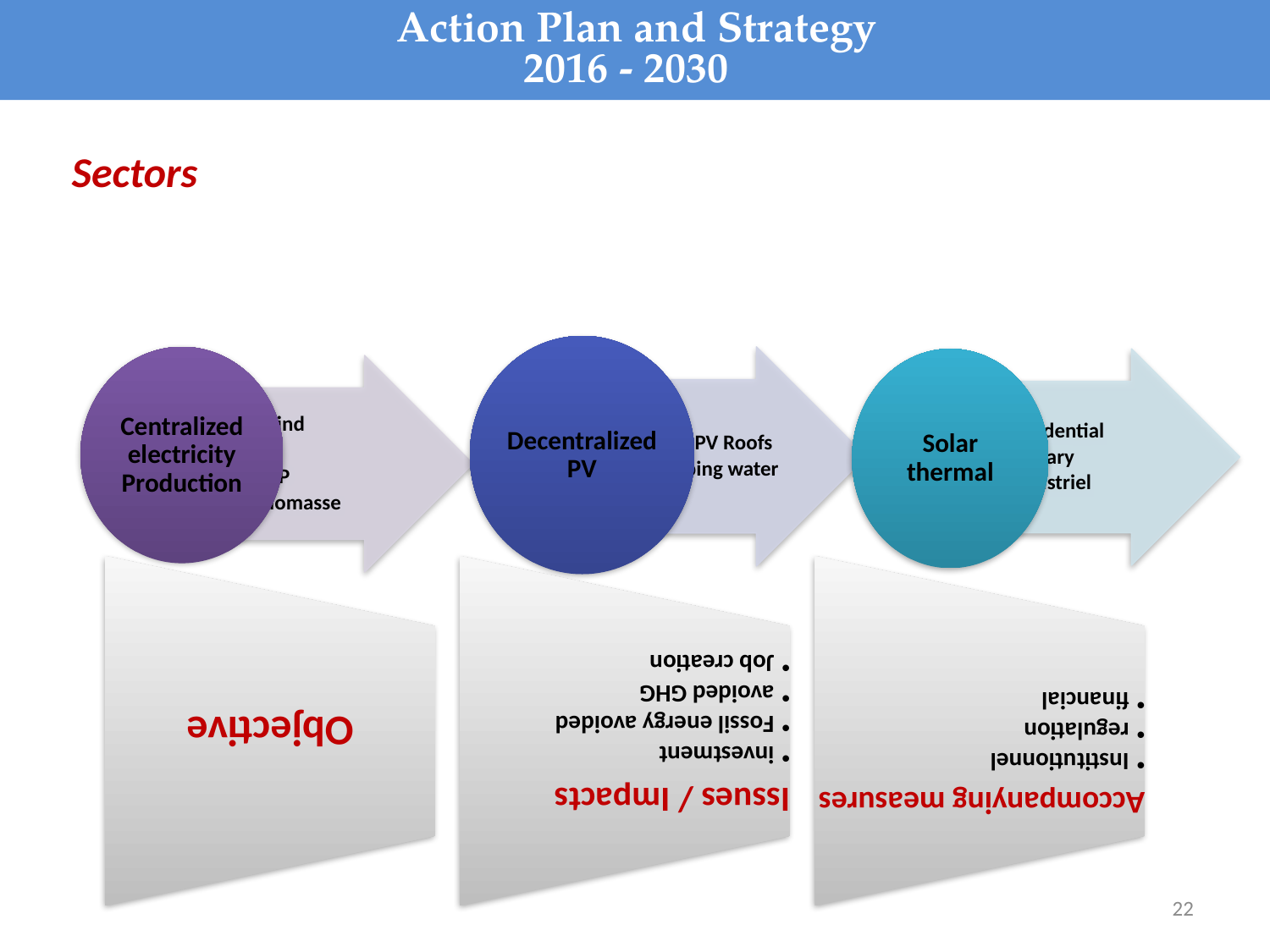

Action Plan and Strategy
2016 - 2030
Sectors
Wind
PV
CSP
Biomasse
Centralized electricity Production
Solar PV Roofs
Pumping water
Decentralized PV
Residential
Tertiary
Industriel
Solar thermal
Objective
Issues / Impacts
investment
Fossil energy avoided
avoided GHG
Job creation
Accompanying measures
Institutionnel
regulation
financial
22